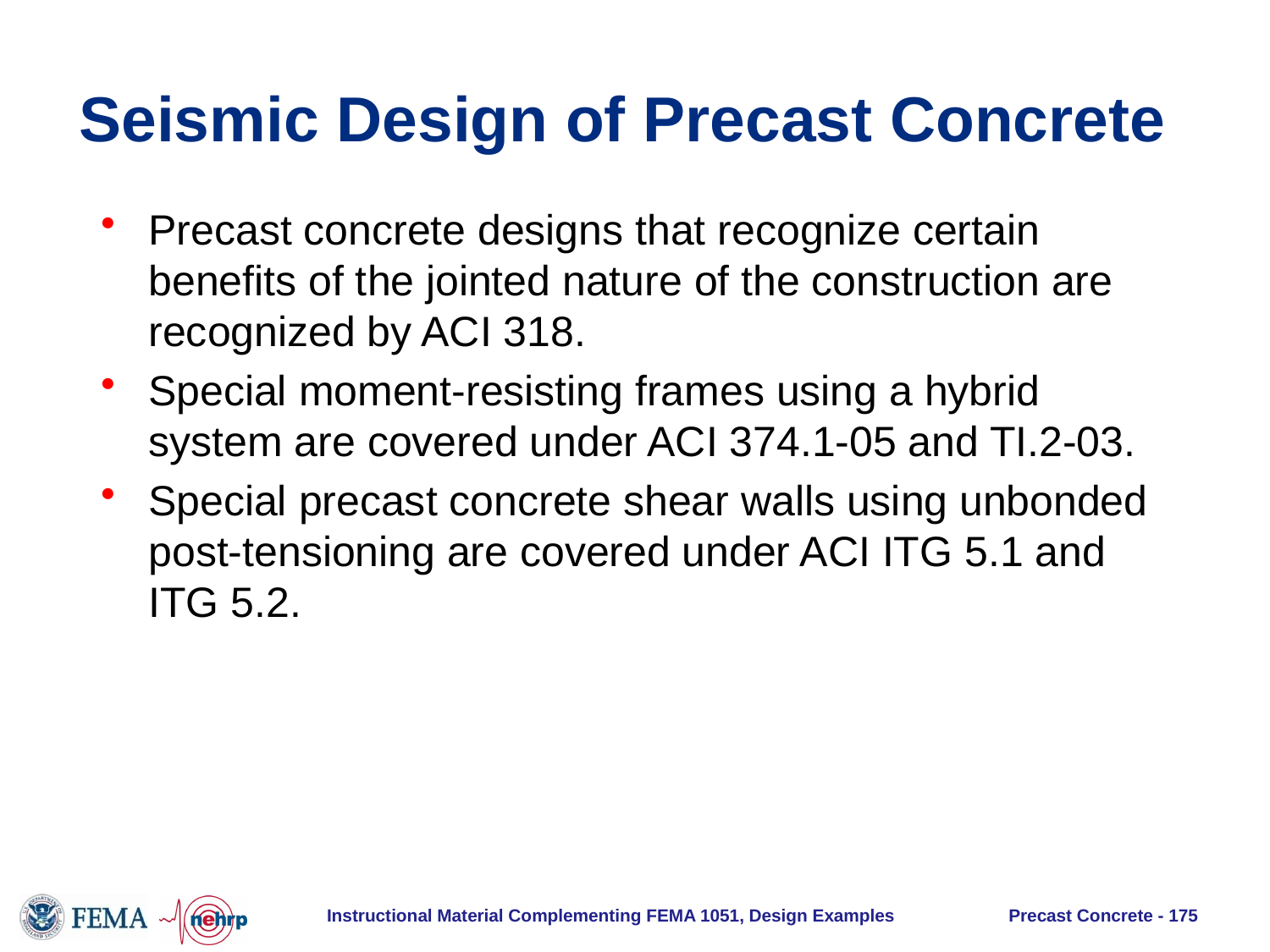

# Seismic Design of Precast Concrete
Precast concrete designs that recognize certain benefits of the jointed nature of the construction are recognized by ACI 318.
Special moment-resisting frames using a hybrid system are covered under ACI 374.1-05 and TI.2-03.
Special precast concrete shear walls using unbonded post-tensioning are covered under ACI ITG 5.1 and ITG 5.2.